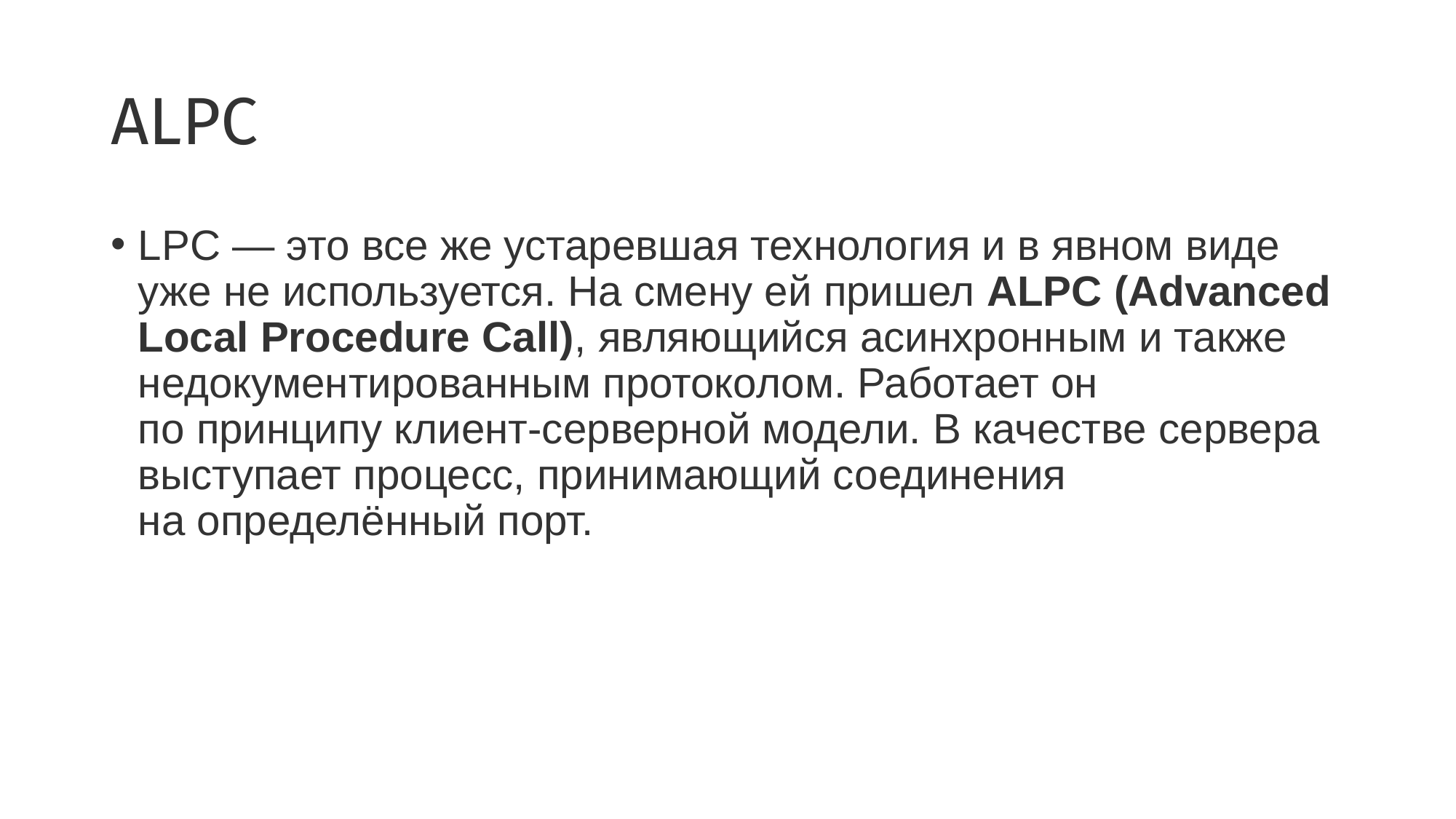

# ALPC
LPC — это все же устаревшая технология и в явном виде уже не используется. На смену ей пришел ALPC (Advanced Local Procedure Call), являющийся асинхронным и также недокументированным протоколом. Работает он по принципу клиент‑серверной модели. В качестве сервера выступает процесс, принимающий соединения на определённый порт.